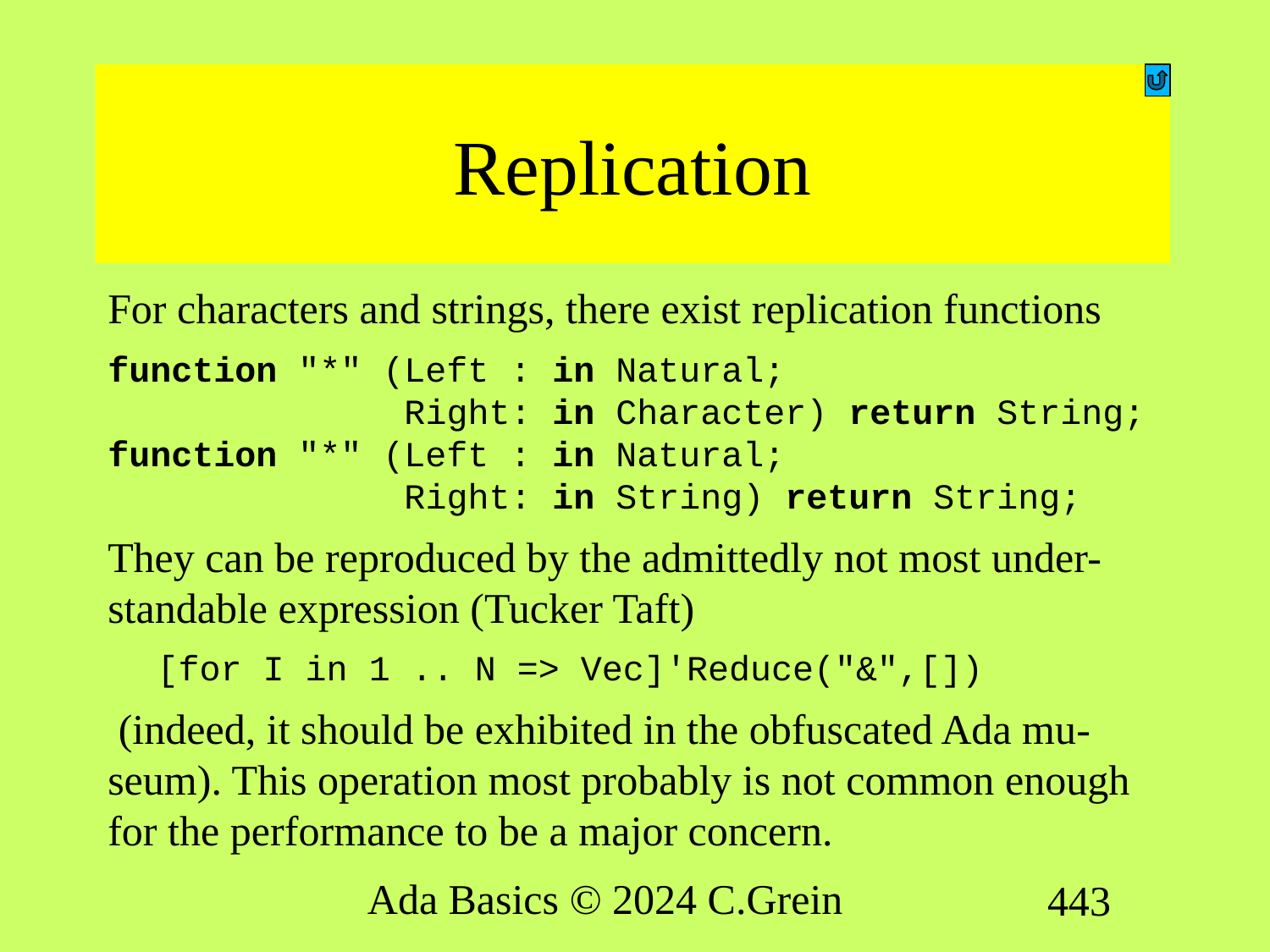

# Replication
For characters and strings, there exist replication functions
function "*" (Left : in Natural;
              Right: in Character) return String;
function "*" (Left : in Natural;
              Right: in String) return String;
They can be reproduced by the admittedly not most under-standable expression (Tucker Taft)
[for I in 1 .. N => Vec]'Reduce("&",[])
 (indeed, it should be exhibited in the obfuscated Ada mu-seum). This operation most probably is not common enough for the performance to be a major concern.
Ada Basics © 2024 C.Grein
443